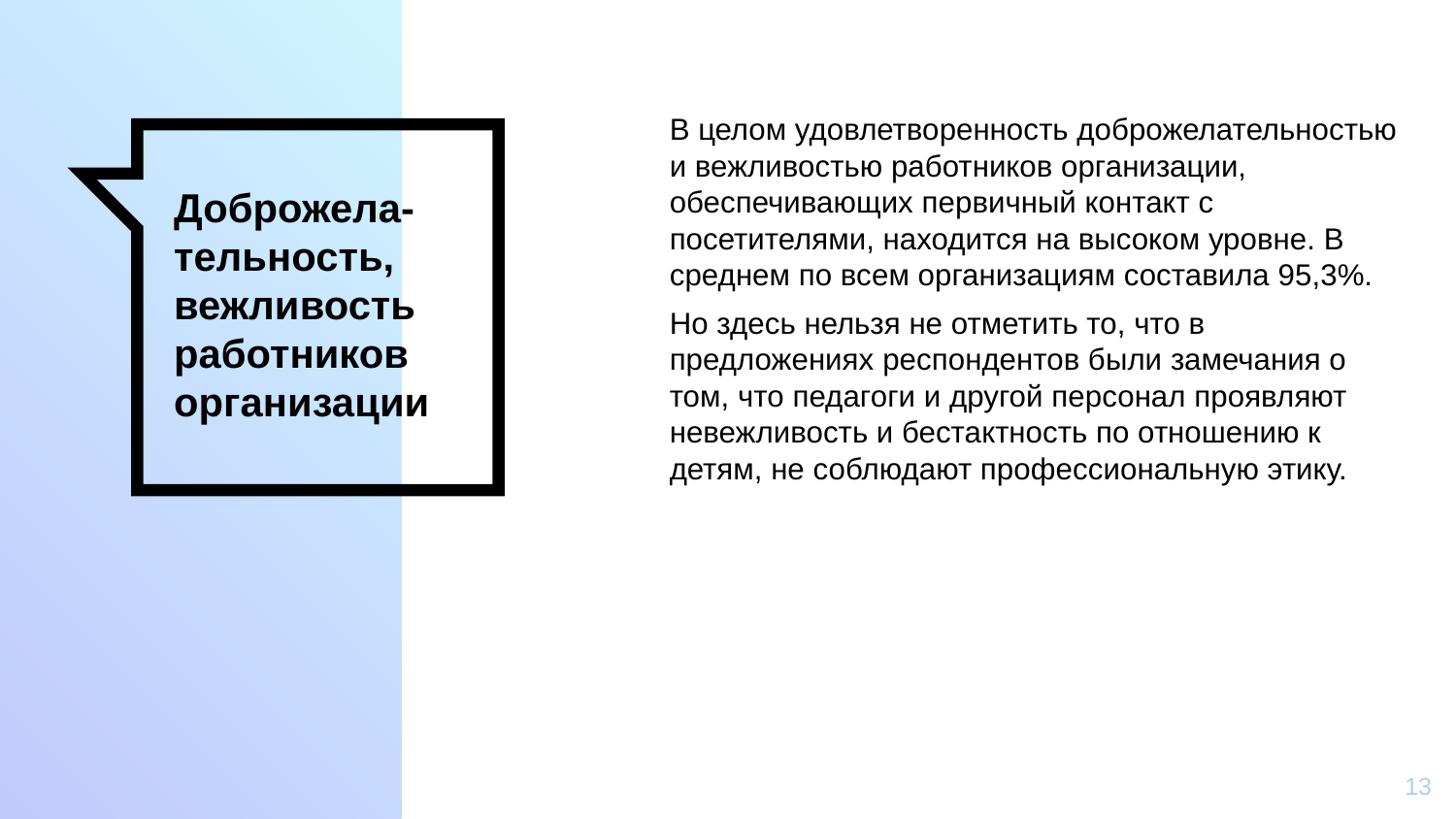

В целом удовлетворенность доброжелательностью и вежливостью работников организации, обеспечивающих первичный контакт с посетителями, находится на высоком уровне. В среднем по всем организациям составила 95,3%.
Но здесь нельзя не отметить то, что в предложениях респондентов были замечания о том, что педагоги и другой персонал проявляют невежливость и бестактность по отношению к детям, не соблюдают профессиональную этику.
# Доброжела-тельность, вежливость работников организации
13